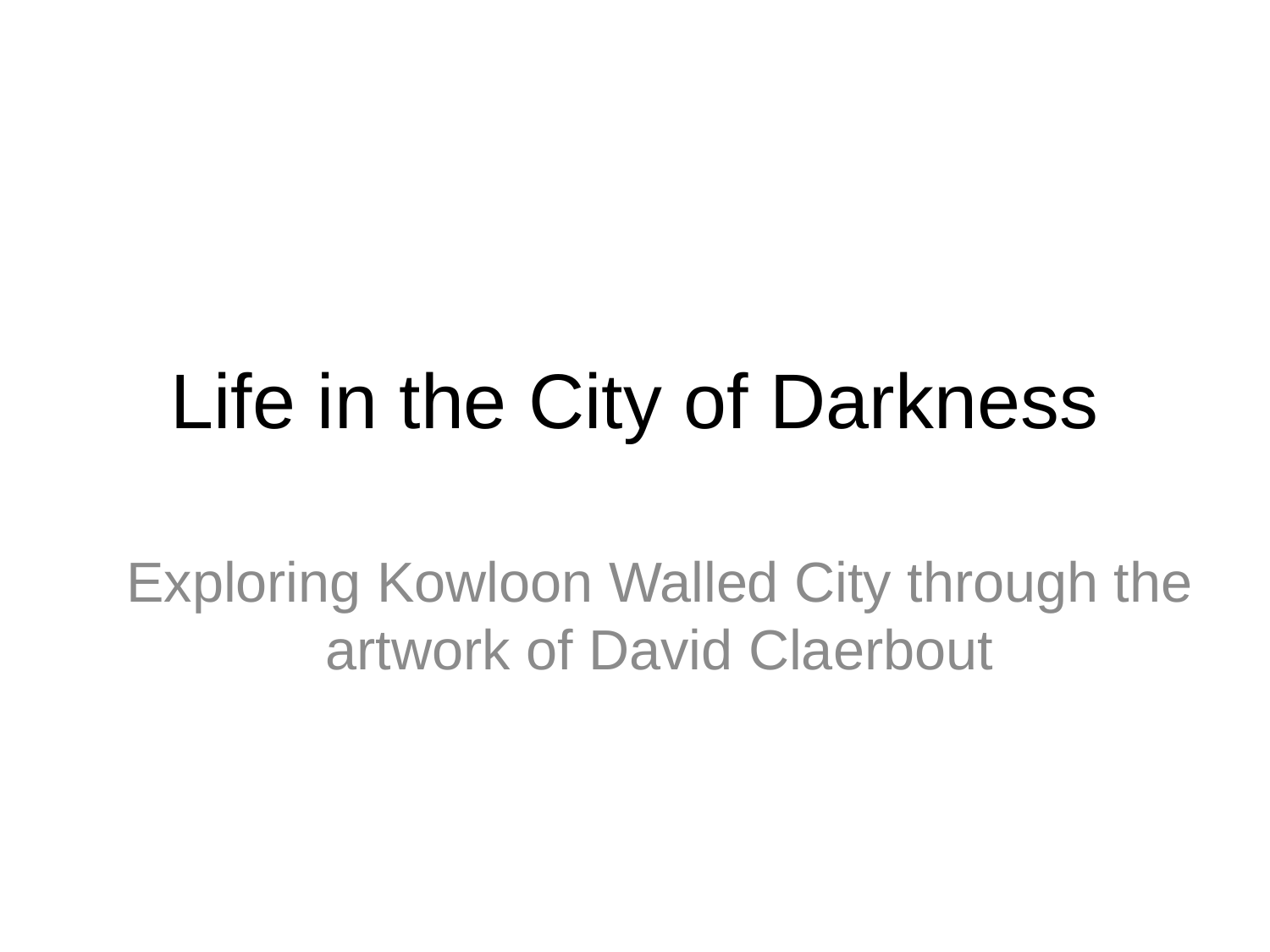

# Life in the City of Darkness
Exploring Kowloon Walled City through the artwork of David Claerbout